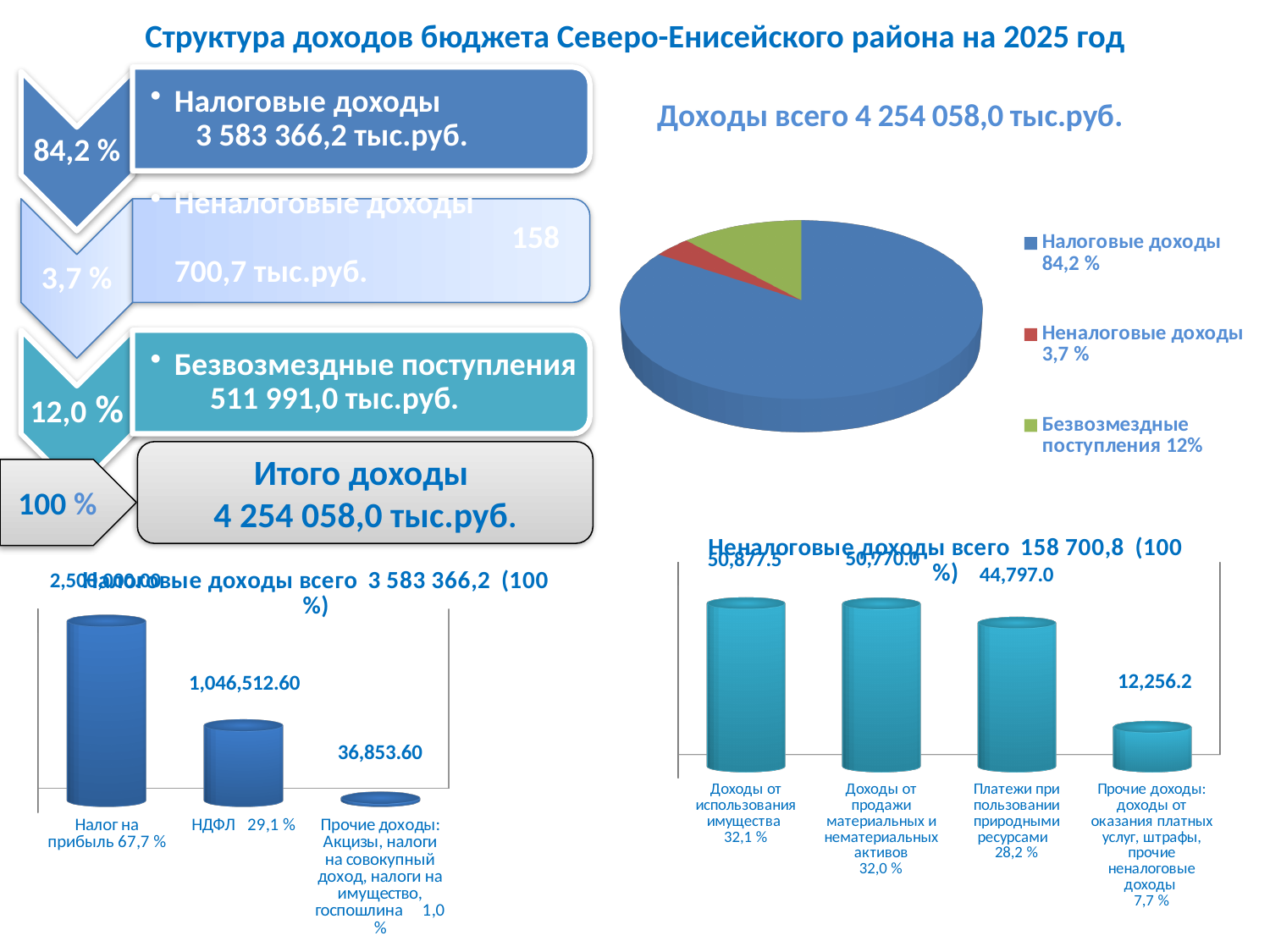

# Структура доходов бюджета Северо-Енисейского района на 2025 год
84,2 %
Налоговые доходы                       3 583 366,2 тыс.руб.
3,7 %
Неналоговые доходы                                                               158 700,7 тыс.руб.

12,0 %
Безвозмездные поступления      511 991,0 тыс.руб.

[unsupported chart]

Итого доходы
4 254 058,0 тыс.руб.
100 %

[unsupported chart]

[unsupported chart]